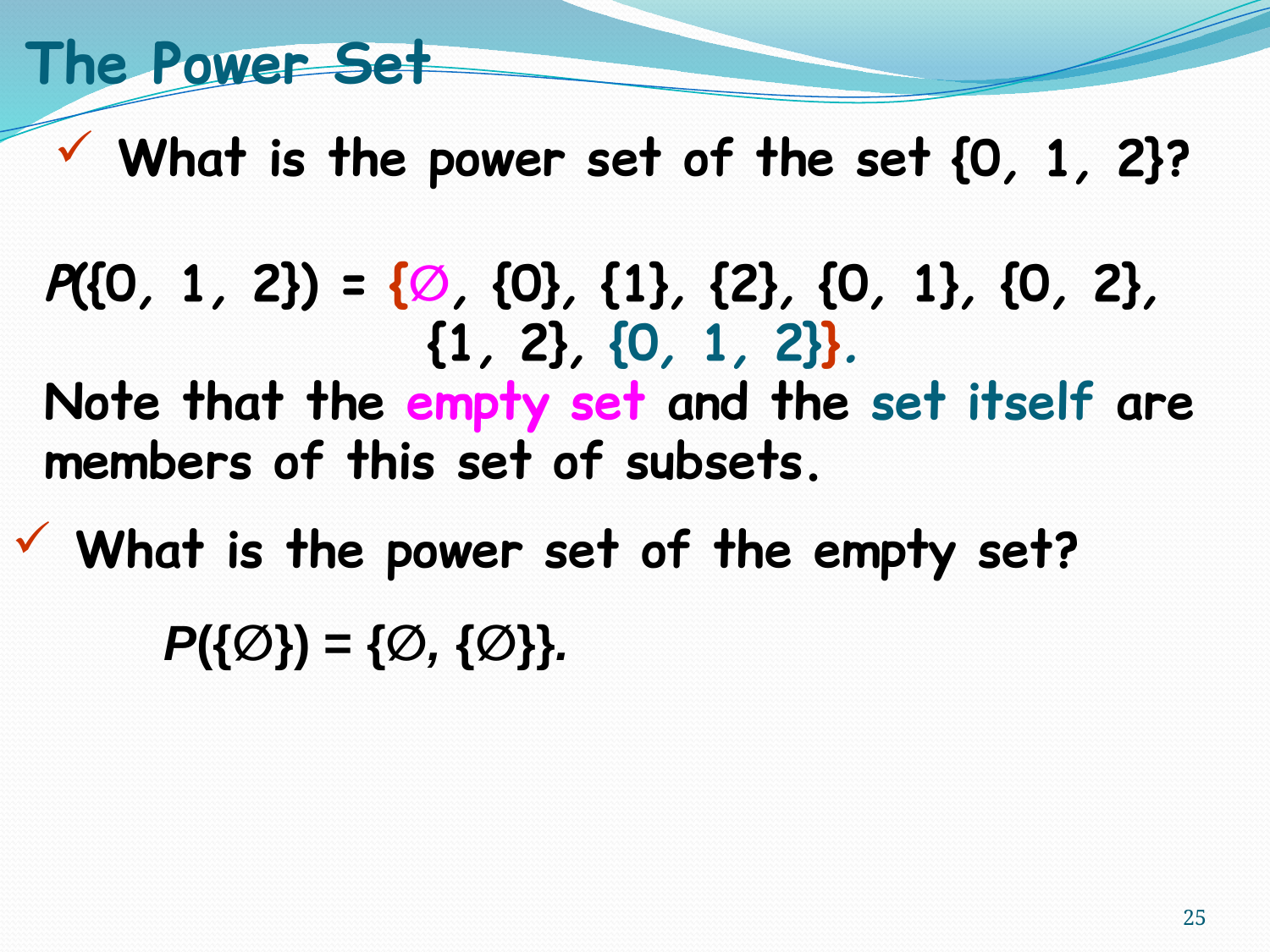

The Power Set
 What is the power set of the set {0, 1, 2}?
P({0, 1, 2}) = {∅, {0}, {1}, {2}, {0, 1}, {0, 2},
                  {1, 2}, {0, 1, 2}}.
Note that the empty set and the set itself are members of this set of subsets.
 What is the power set of the empty set?
           P({∅}) = {∅, {∅}}.
25